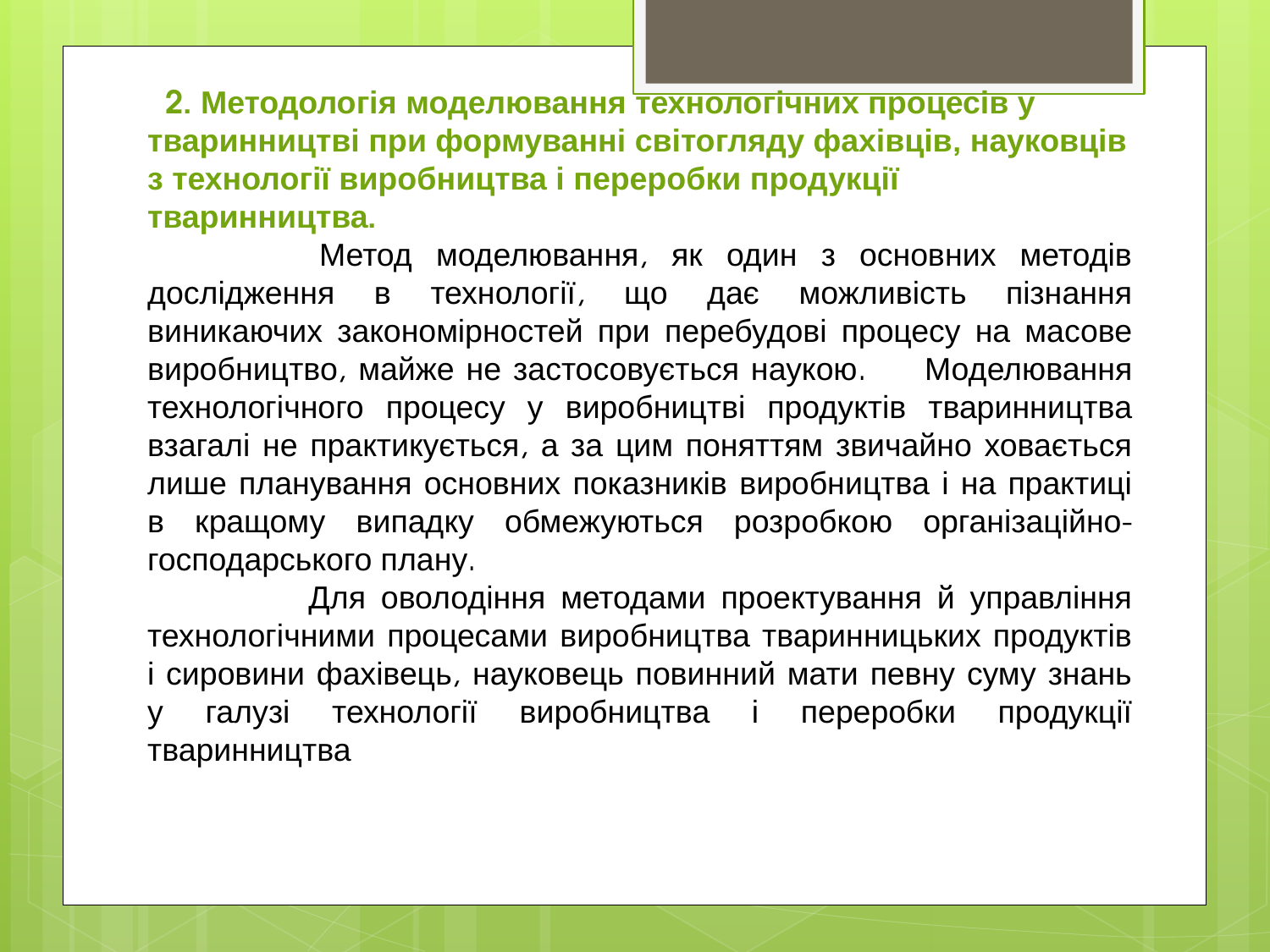

2. Методологія моделювання технологічних процесів у тваринництві при формуванні світогляду фахівців, науковців з технології виробництва і переробки продукції тваринництва.
   	Метод моделювання, як один з основних методів дослідження в технології, що дає можливість пізнання виникаючих закономірностей при перебудові процесу на масове виробництво, майже не застосовується наукою. 	Моделювання технологічного процесу у виробництві продуктів тваринництва взагалі не практикується, а за цим поняттям звичайно ховається лише планування основних показників виробництва і на практиці в кращому випадку обмежуються розробкою організаційно-господарського плану.
   	 Для оволодіння методами проектування й управління технологічними процесами виробництва тваринницьких продуктів і сировини фахівець, науковець повинний мати певну суму знань у галузі технології виробництва і переробки продукції тваринництва